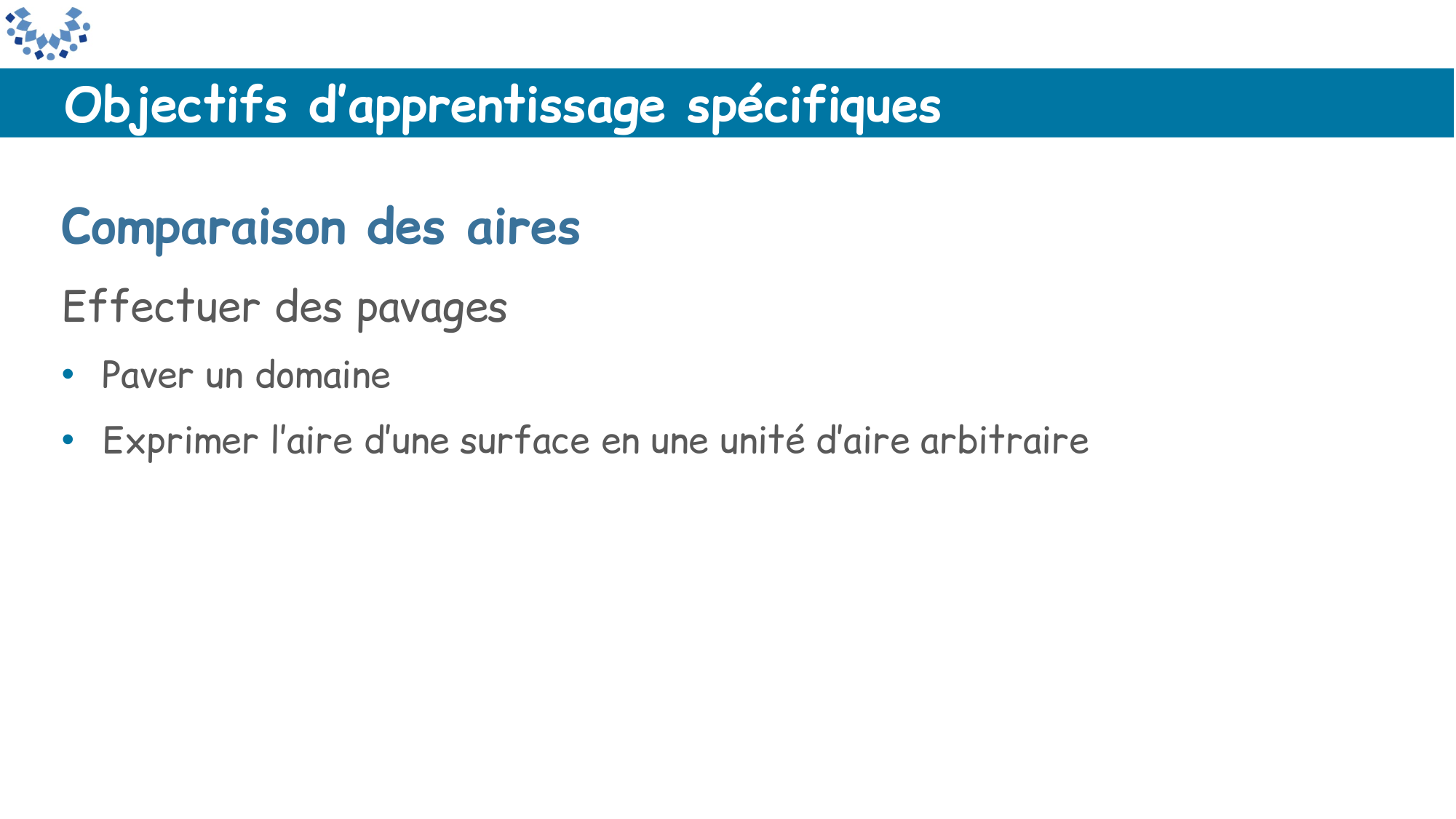

Objectifs d’apprentissage spécifiques
Comparaison des aires
Effectuer des pavages
Paver un domaine
Exprimer l’aire d’une surface en une unité d’aire arbitraire